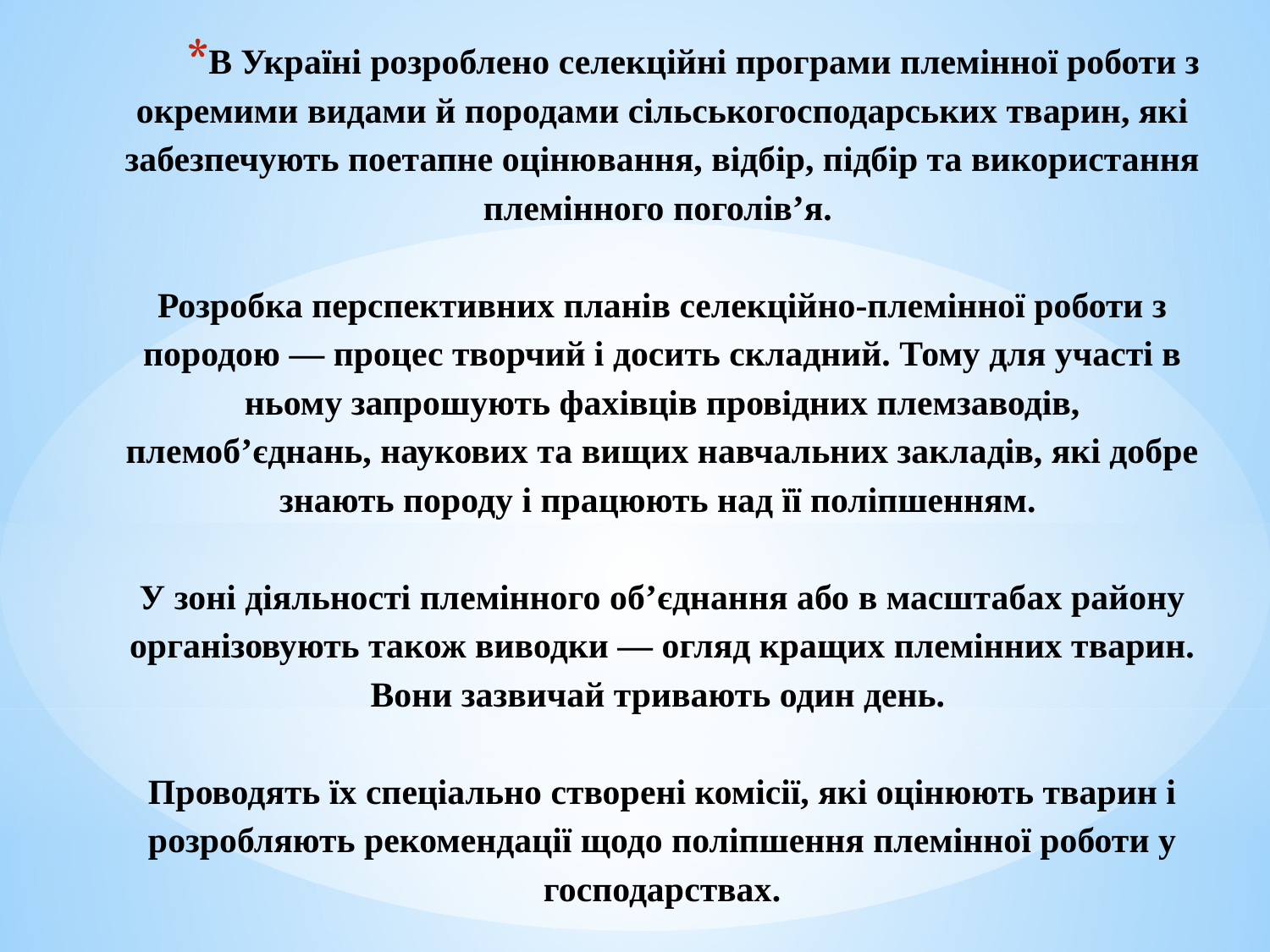

# В Україні розроблено селекційні програми племінної роботи з окремими видами й породами сільськогосподарських тварин, які забезпечують поетапне оцінювання, відбір, підбір та використання племінного поголів’я. Розробка перспективних планів селекційно-племінної роботи з породою — процес творчий і досить складний. Тому для участі в ньому запрошують фахівців провідних племзаводів, племоб’єднань, наукових та вищих навчальних закладів, які добре знають породу і працюють над її поліпшенням. У зоні діяльності племінного об’єднання або в масштабах району організовують також виводки — огляд кращих племінних тварин. Вони зазвичай тривають один день. Проводять їх спеціально створені комісії, які оцінюють тварин і розробляють рекомендації щодо поліпшення племінної роботи у господарствах.